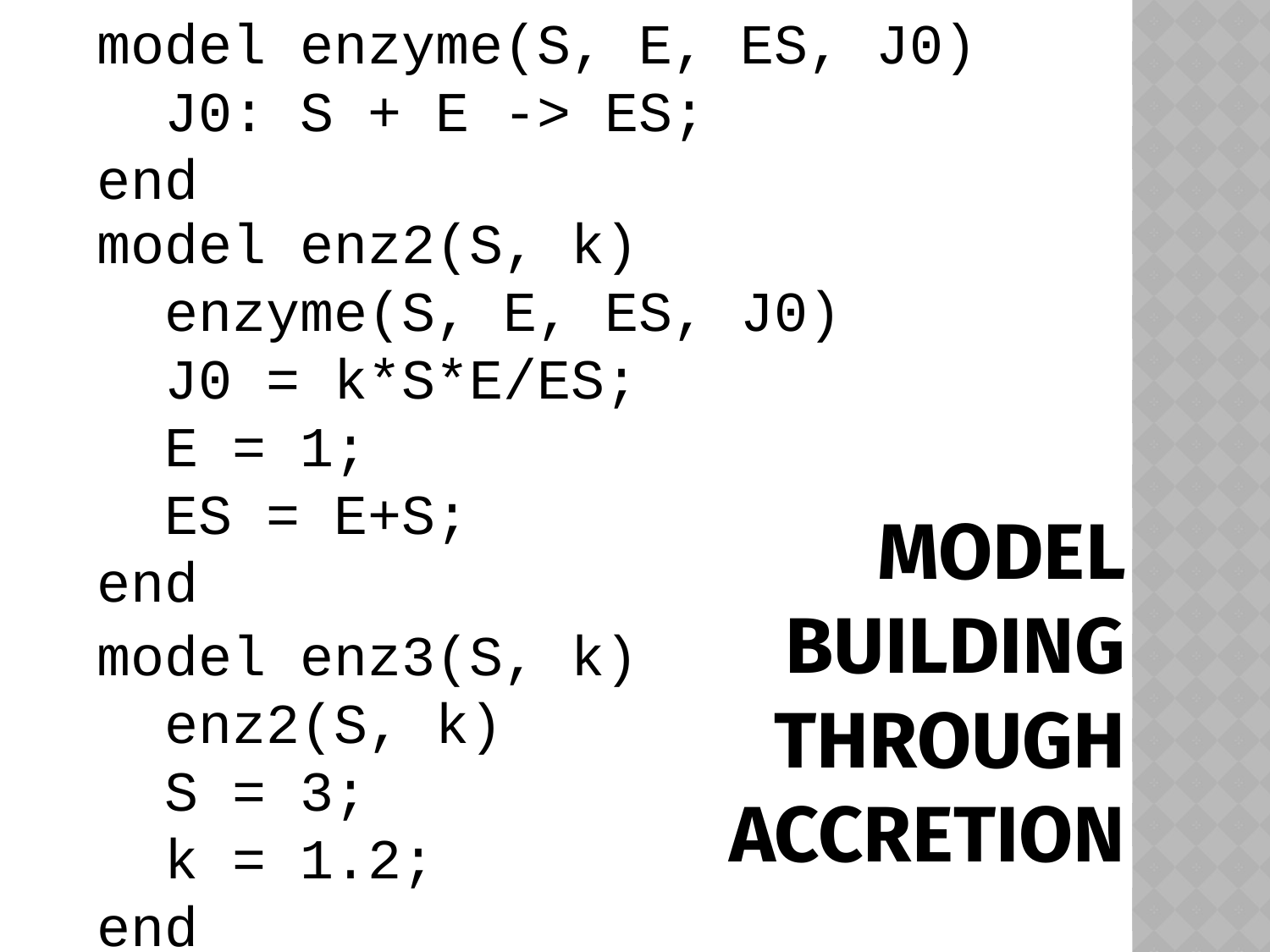

model enzyme(S, E, ES, J0)
  J0: S + E -> ES;
end
model enz2(S, k)
  enzyme(S, E, ES, J0)
  J0 = k*S*E/ES;
  E = 1;
  ES = E+S;
end
# Model Building through accretion
model enz3(S, k)
  enz2(S, k)
  S = 3;
  k = 1.2;
end